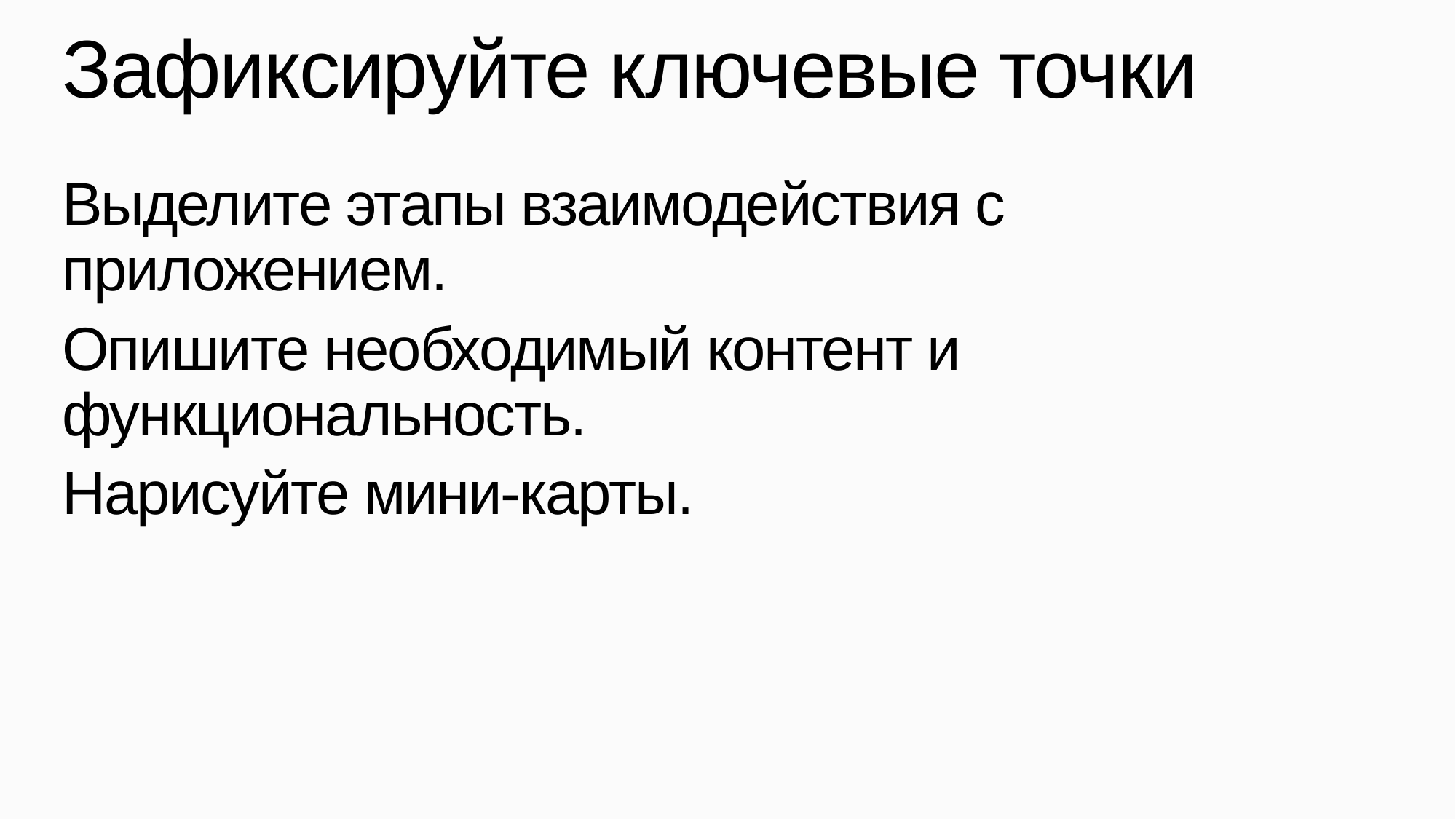

# Зафиксируйте ключевые точки
Выделите этапы взаимодействия с приложением.
Опишите необходимый контент и функциональность.
Нарисуйте мини-карты.